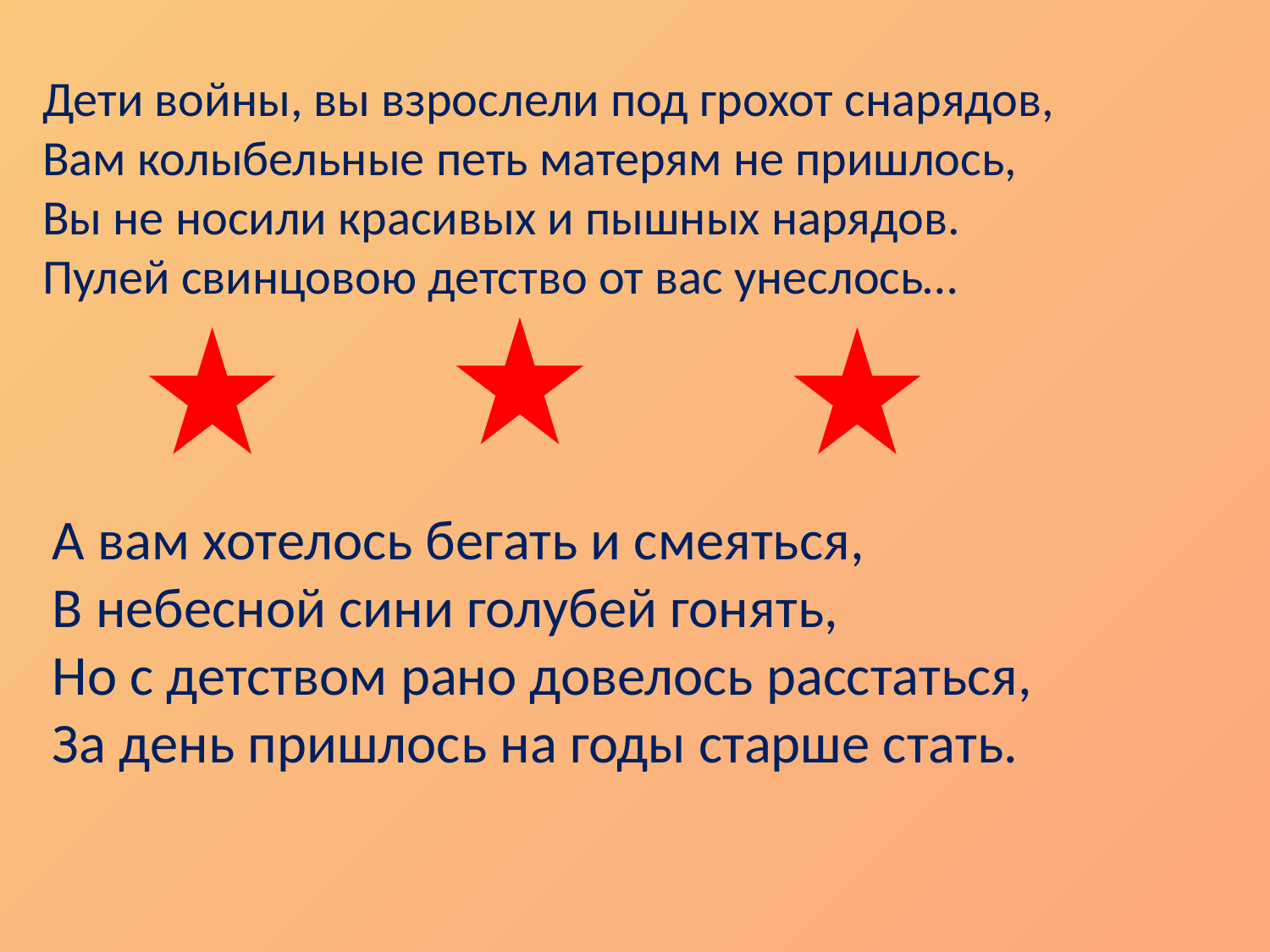

Дети войны, вы взрослели под грохот снарядов,
Вам колыбельные петь матерям не пришлось,
Вы не носили красивых и пышных нарядов.
Пулей свинцовою детство от вас унеслось…

А вам хотелось бегать и смеяться,
В небесной сини голубей гонять,
Но с детством рано довелось расстаться,
За день пришлось на годы старше стать.